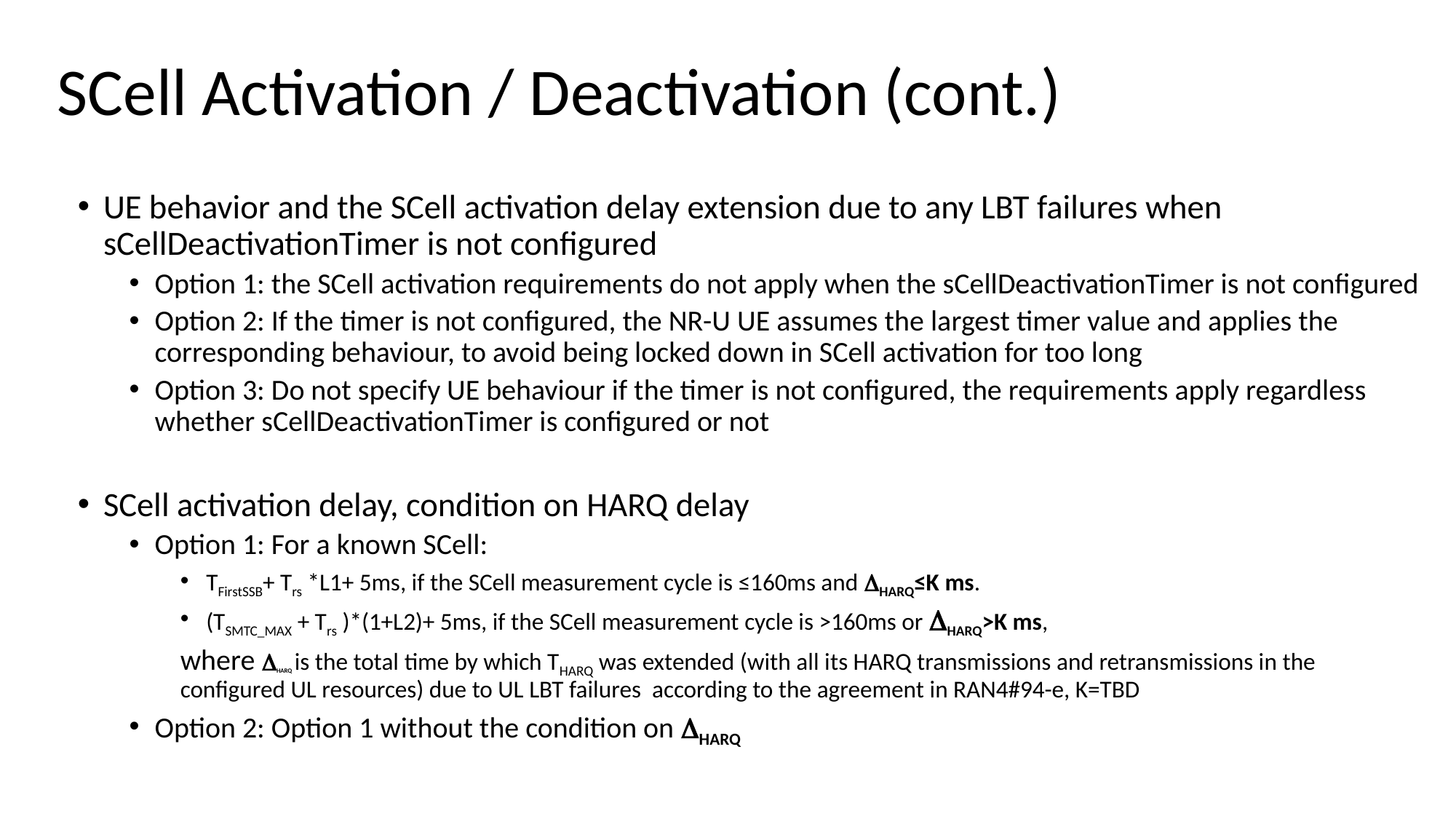

# SCell Activation / Deactivation (cont.)
UE behavior and the SCell activation delay extension due to any LBT failures when sCellDeactivationTimer is not configured
Option 1: the SCell activation requirements do not apply when the sCellDeactivationTimer is not configured
Option 2: If the timer is not configured, the NR-U UE assumes the largest timer value and applies the corresponding behaviour, to avoid being locked down in SCell activation for too long
Option 3: Do not specify UE behaviour if the timer is not configured, the requirements apply regardless whether sCellDeactivationTimer is configured or not

SCell activation delay, condition on HARQ delay
Option 1: For a known SCell:
TFirstSSB+ Trs *L1+ 5ms, if the SCell measurement cycle is ≤160ms and ΔHARQ≤K ms.
(TSMTC_MAX + Trs )*(1+L2)+ 5ms, if the SCell measurement cycle is >160ms or ΔHARQ>K ms,
where ΔHARQ is the total time by which THARQ was extended (with all its HARQ transmissions and retransmissions in the configured UL resources) due to UL LBT failures  according to the agreement in RAN4#94-e, K=TBD
Option 2: Option 1 without the condition on ΔHARQ